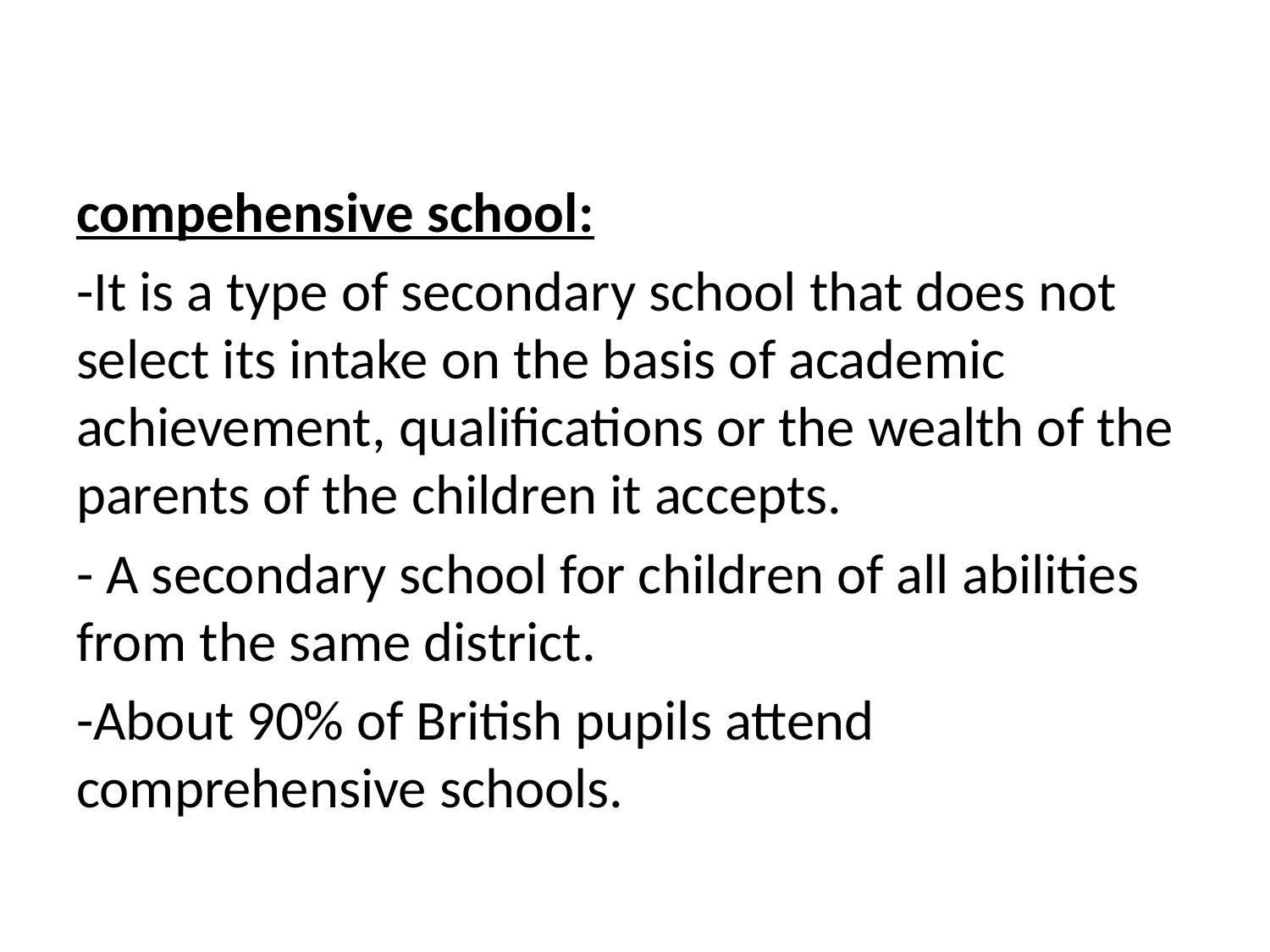

#
compehensive school:
-It is a type of secondary school that does not select its intake on the basis of academic achievement, qualifications or the wealth of the parents of the children it accepts.
- A secondary school for children of all abilities from the same district.
-About 90% of British pupils attend comprehensive schools.